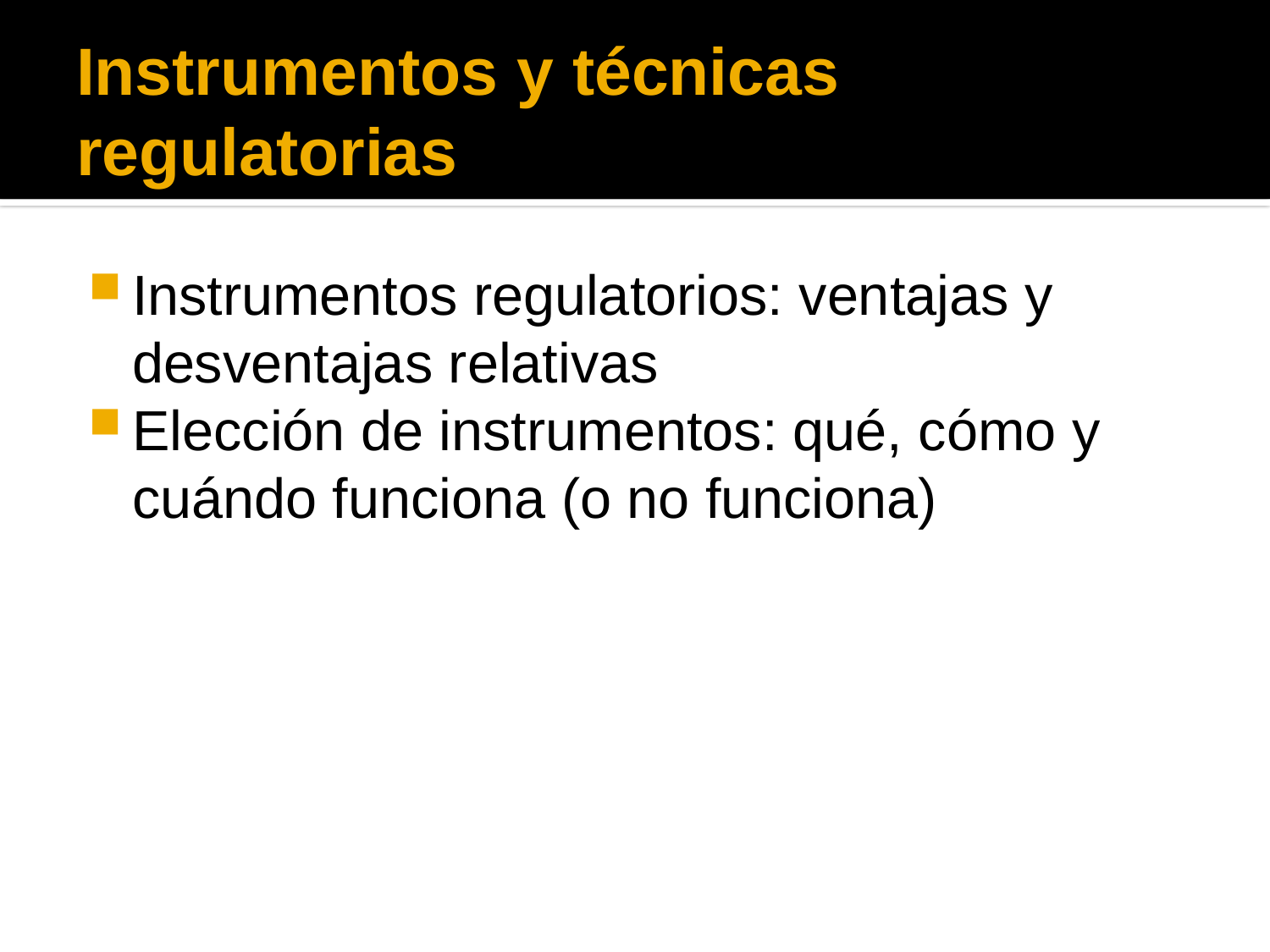

# Instrumentos y técnicas regulatorias
Instrumentos regulatorios: ventajas y desventajas relativas
Elección de instrumentos: qué, cómo y cuándo funciona (o no funciona)